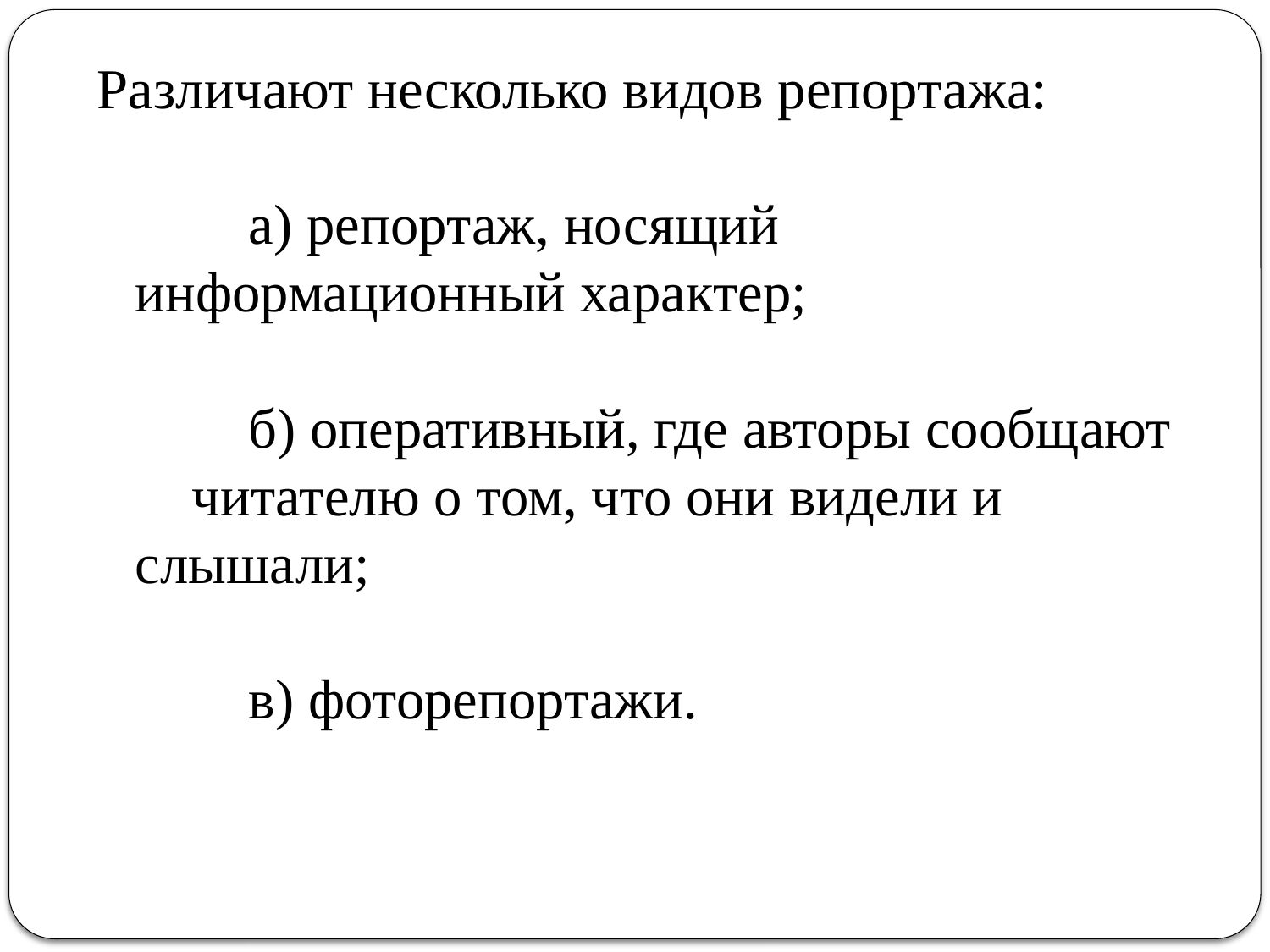

Различают несколько видов репортажа:
 
        а) репортаж, носящий информационный характер;
        б) оперативный, где авторы сообщают
    читателю о том, что они видели и слышали;
        в) фоторепортажи.